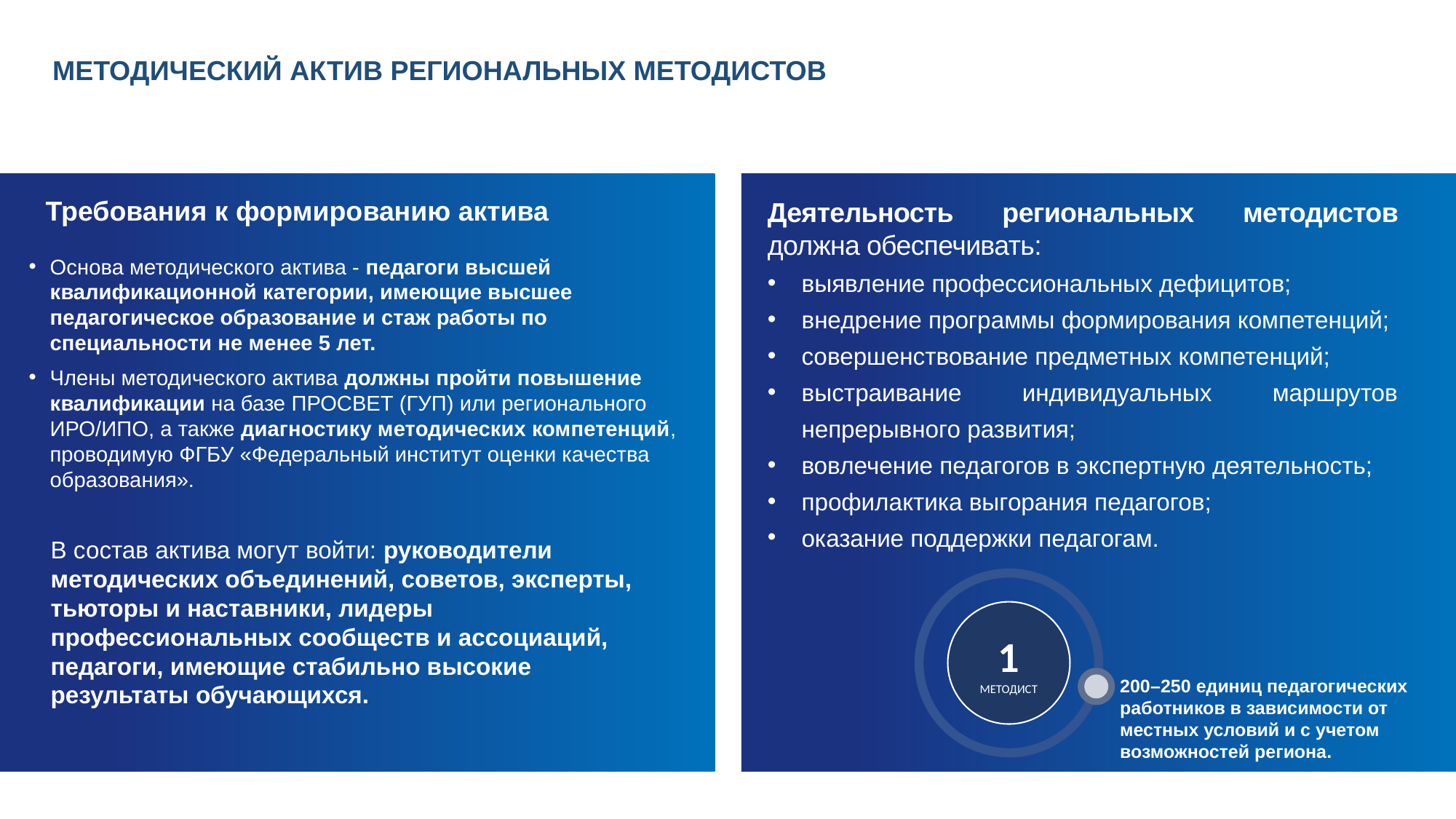

МЕТОДИЧЕСКИЙ АКТИВ РЕГИОНАЛЬНЫХ МЕТОДИСТОВ

Требования к формированию актива
Деятельность региональных методистов должна обеспечивать:
выявление профессиональных дефицитов;
внедрение программы формирования компетенций;
совершенствование предметных компетенций;
выстраивание индивидуальных маршрутов непрерывного развития;
вовлечение педагогов в экспертную деятельность;
профилактика выгорания педагогов;
оказание поддержки педагогам.
Основа методического актива - педагоги высшей квалификационной категории, имеющие высшее педагогическое образование и стаж работы по специальности не менее 5 лет.
Члены методического актива должны пройти повышение квалификации на базе ПРОСВЕТ (ГУП) или регионального ИРО/ИПО, а также диагностику методических компетенций, проводимую ФГБУ «Федеральный институт оценки качества образования».
В состав актива могут войти: руководители методических объединений, советов, эксперты, тьюторы и наставники, лидеры профессиональных сообществ и ассоциаций, педагоги, имеющие стабильно высокие результаты обучающихся.

1 МЕТОДИСТ

200–250 единиц педагогических работников в зависимости от местных условий и с учетом возможностей региона.